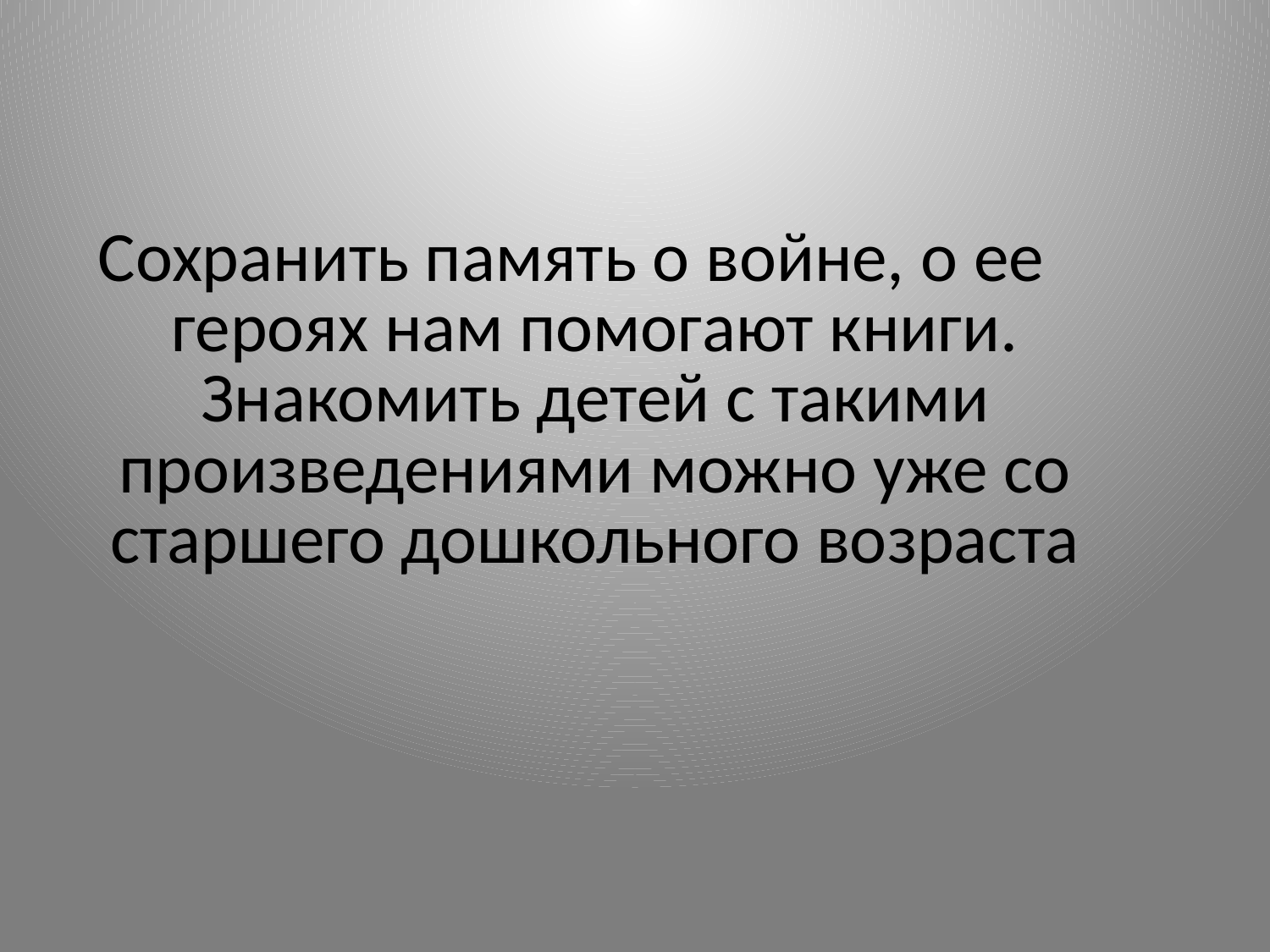

Сохранить память о войне, о ее героях нам помогают книги. Знакомить детей с такими произведениями можно уже со старшего дошкольного возраста